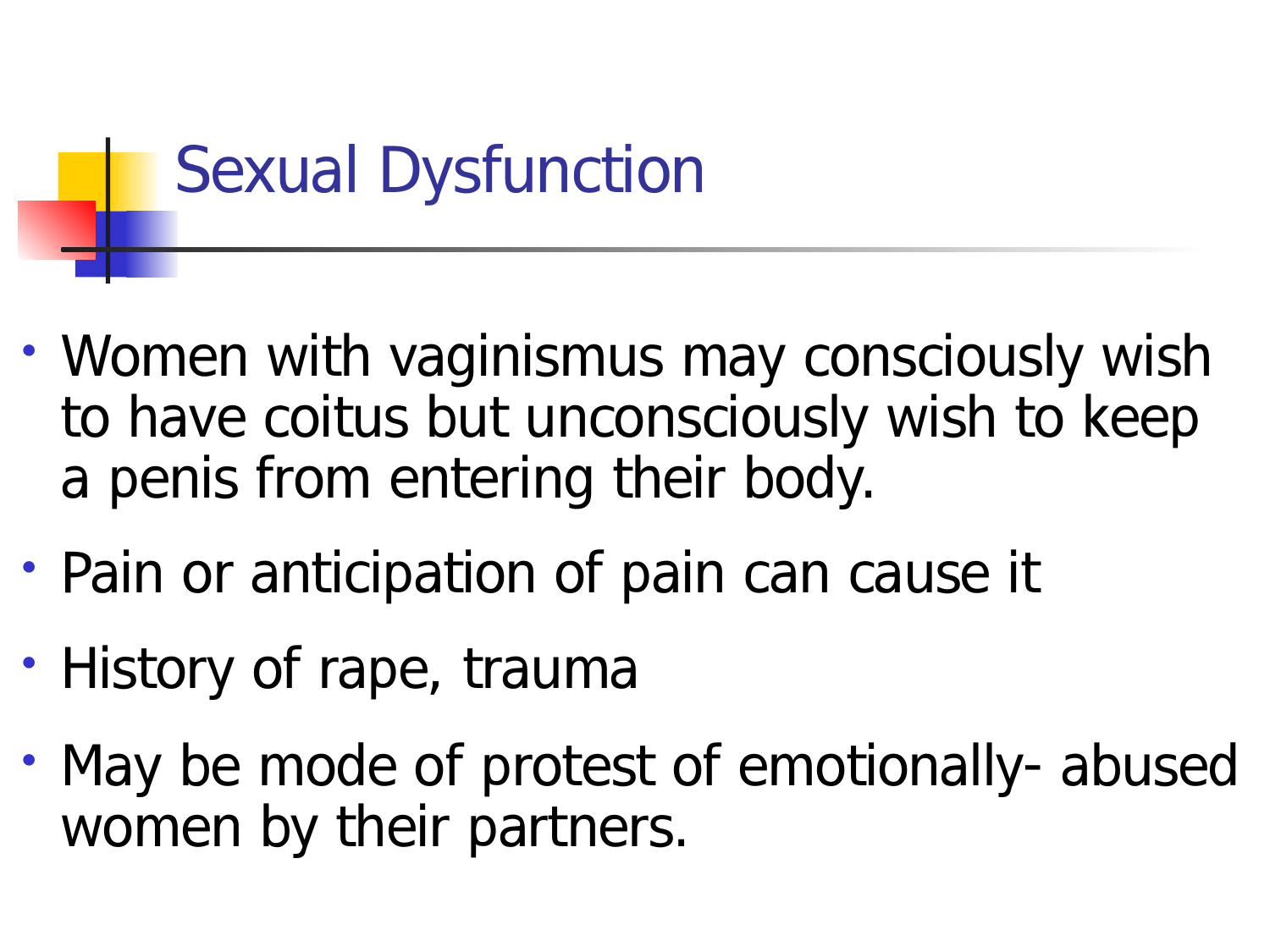

# Sexual Dysfunction

Women with vaginismus may consciously wish to have coitus but unconsciously wish to keep a penis from entering their body.

Pain or anticipation of pain can cause it

History of rape, trauma

May be mode of protest of emotionally- abused women by their partners.